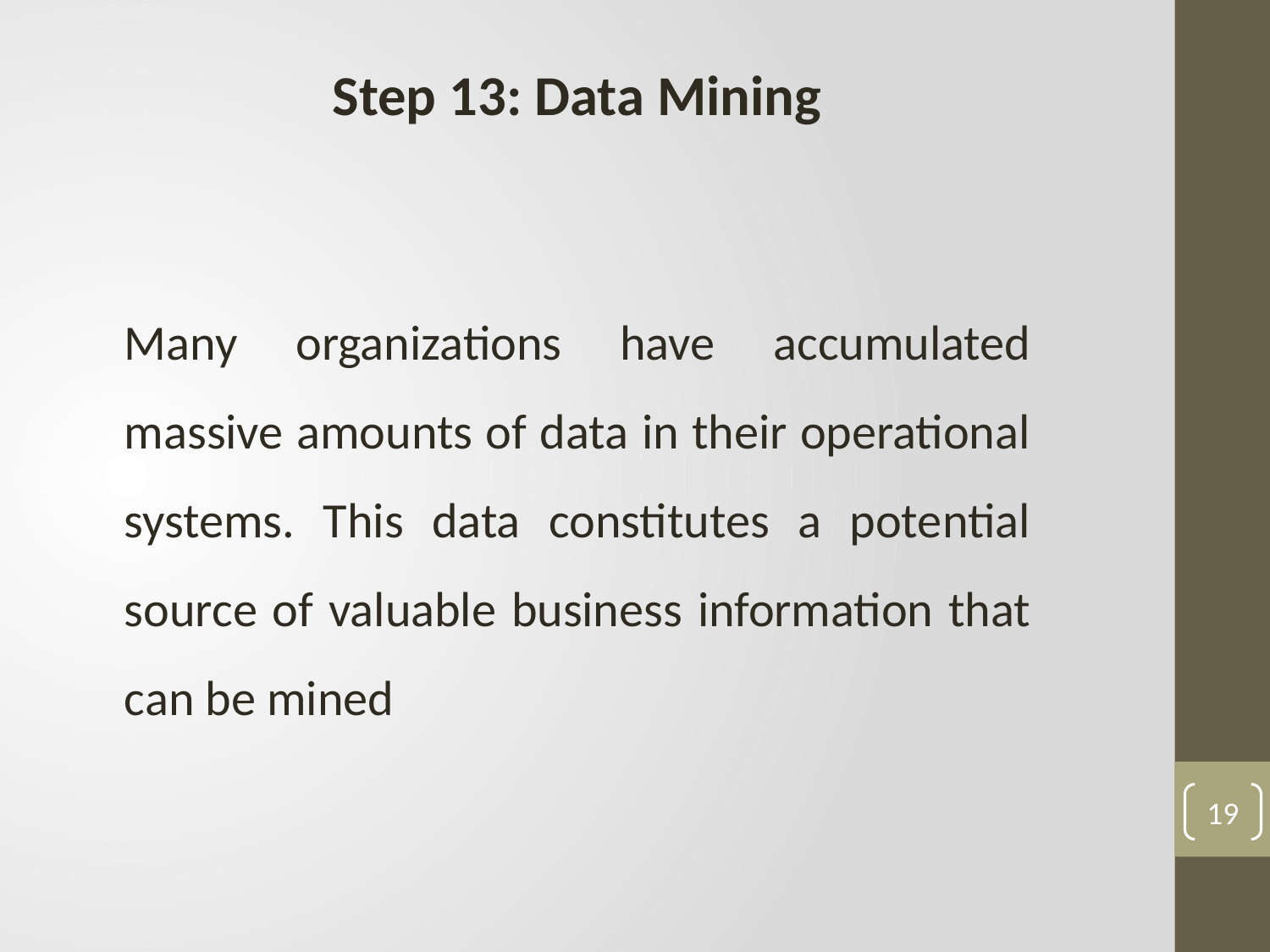

Step 13: Data Mining
Many organizations have accumulated massive amounts of data in their operational systems. This data constitutes a potential source of valuable business information that can be mined
19